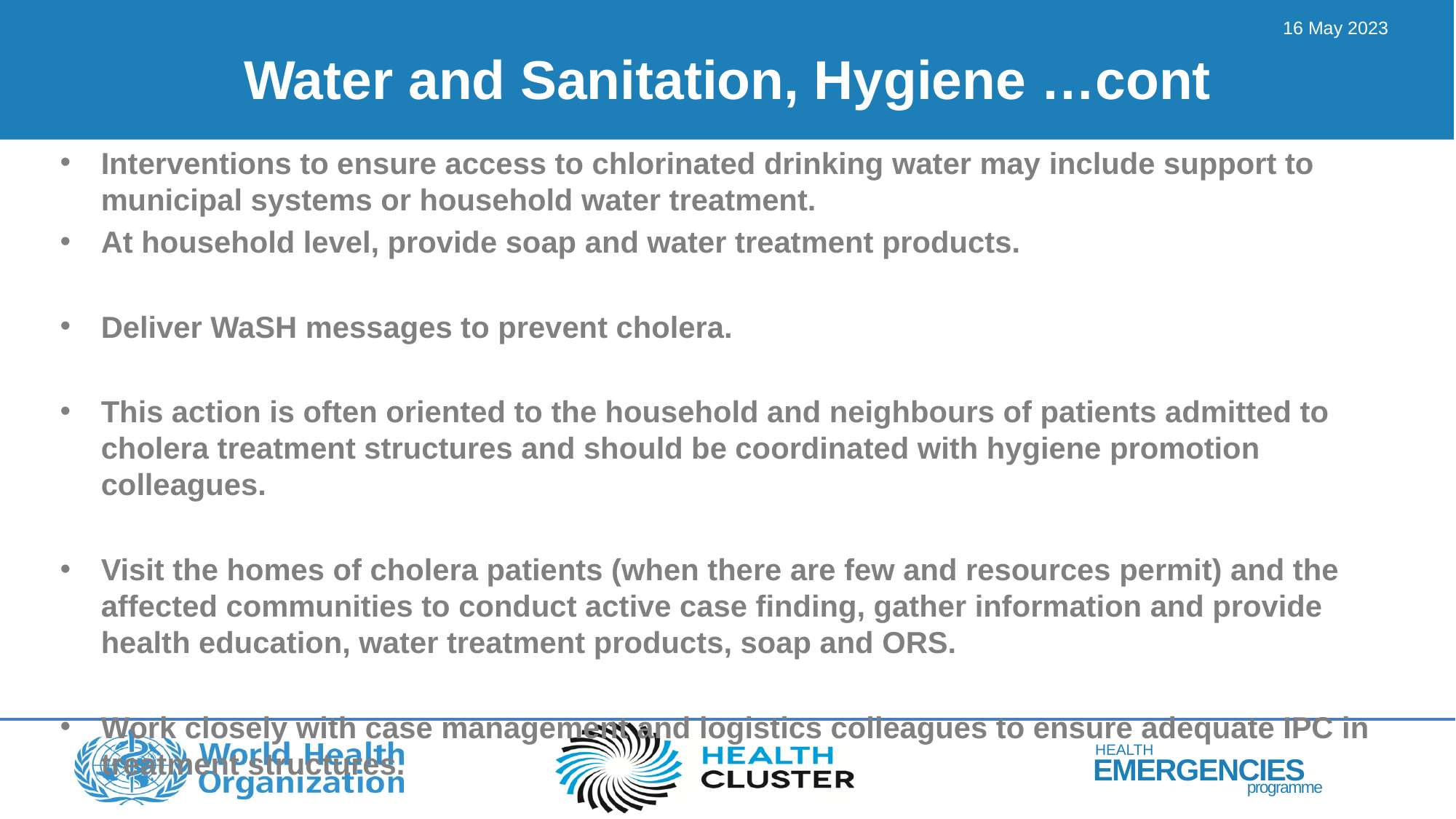

16 May 2023
# Water and Sanitation, Hygiene …cont
Interventions to ensure access to chlorinated drinking water may include support to municipal systems or household water treatment.
At household level, provide soap and water treatment products.

Deliver WaSH messages to prevent cholera.

This action is often oriented to the household and neighbours of patients admitted to cholera treatment structures and should be coordinated with hygiene promotion colleagues.

Visit the homes of cholera patients (when there are few and resources permit) and the affected communities to conduct active case finding, gather information and provide health education, water treatment products, soap and ORS.

Work closely with case management and logistics colleagues to ensure adequate IPC in treatment structures.